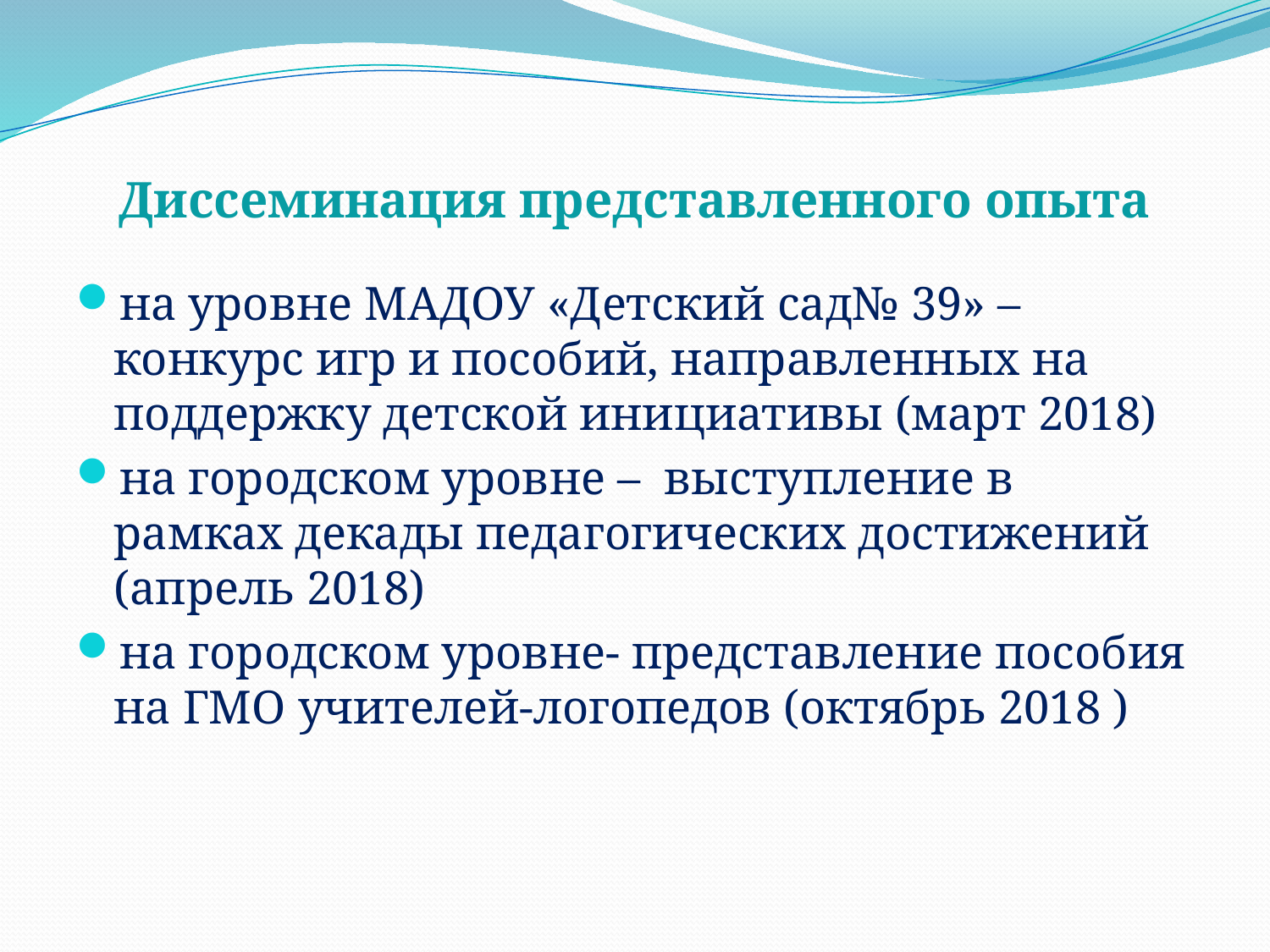

# Диссеминация представленного опыта
на уровне МАДОУ «Детский сад№ 39» – конкурс игр и пособий, направленных на поддержку детской инициативы (март 2018)
на городском уровне –  выступление в рамках декады педагогических достижений (апрель 2018)
на городском уровне- представление пособия на ГМО учителей-логопедов (октябрь 2018 )